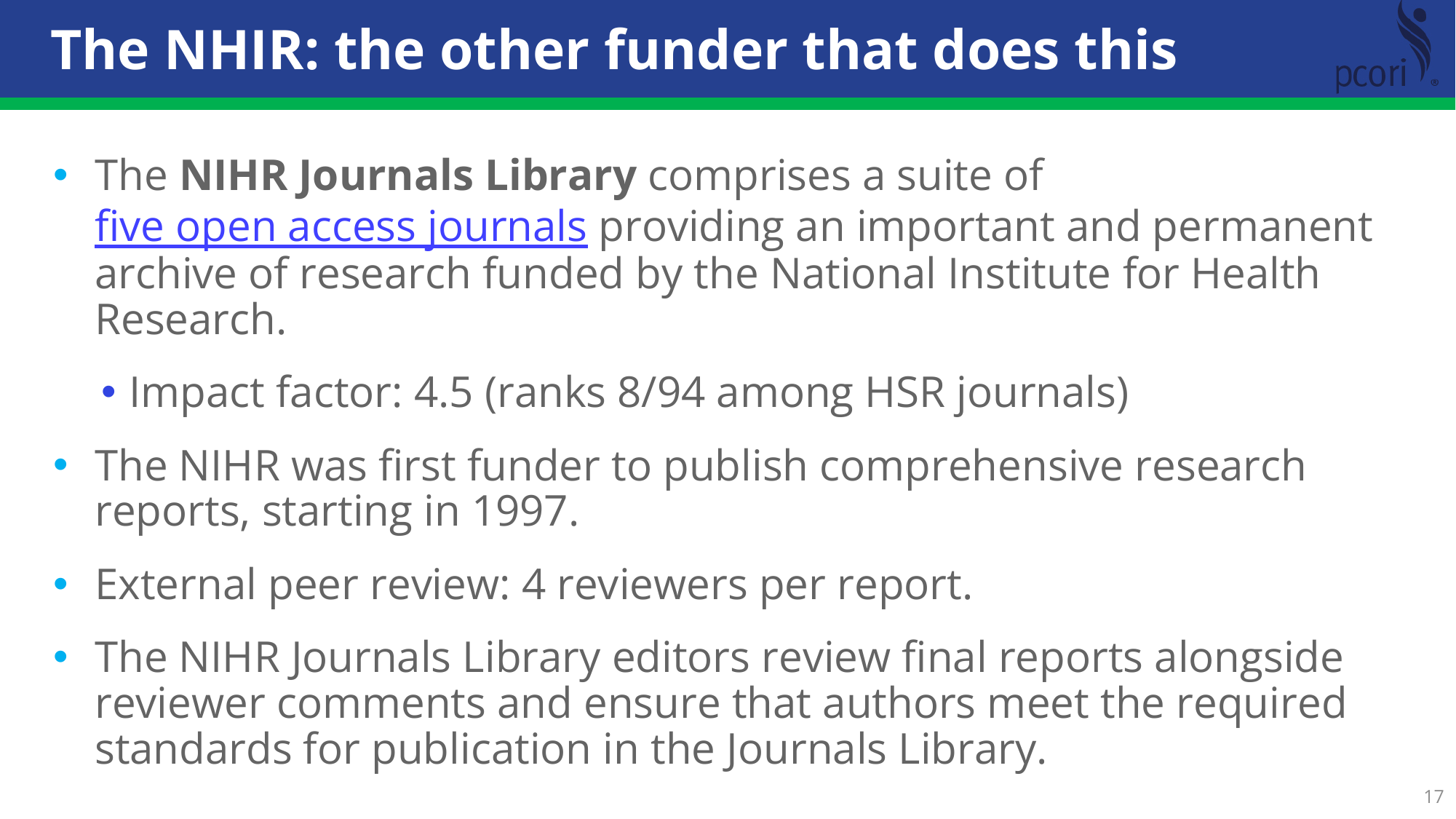

The NHIR: the other funder that does this
The NIHR Journals Library comprises a suite of five open access journals providing an important and permanent archive of research funded by the National Institute for Health Research.
Impact factor: 4.5 (ranks 8/94 among HSR journals)
The NIHR was first funder to publish comprehensive research reports, starting in 1997.
External peer review: 4 reviewers per report.
The NIHR Journals Library editors review final reports alongside reviewer comments and ensure that authors meet the required standards for publication in the Journals Library.
17